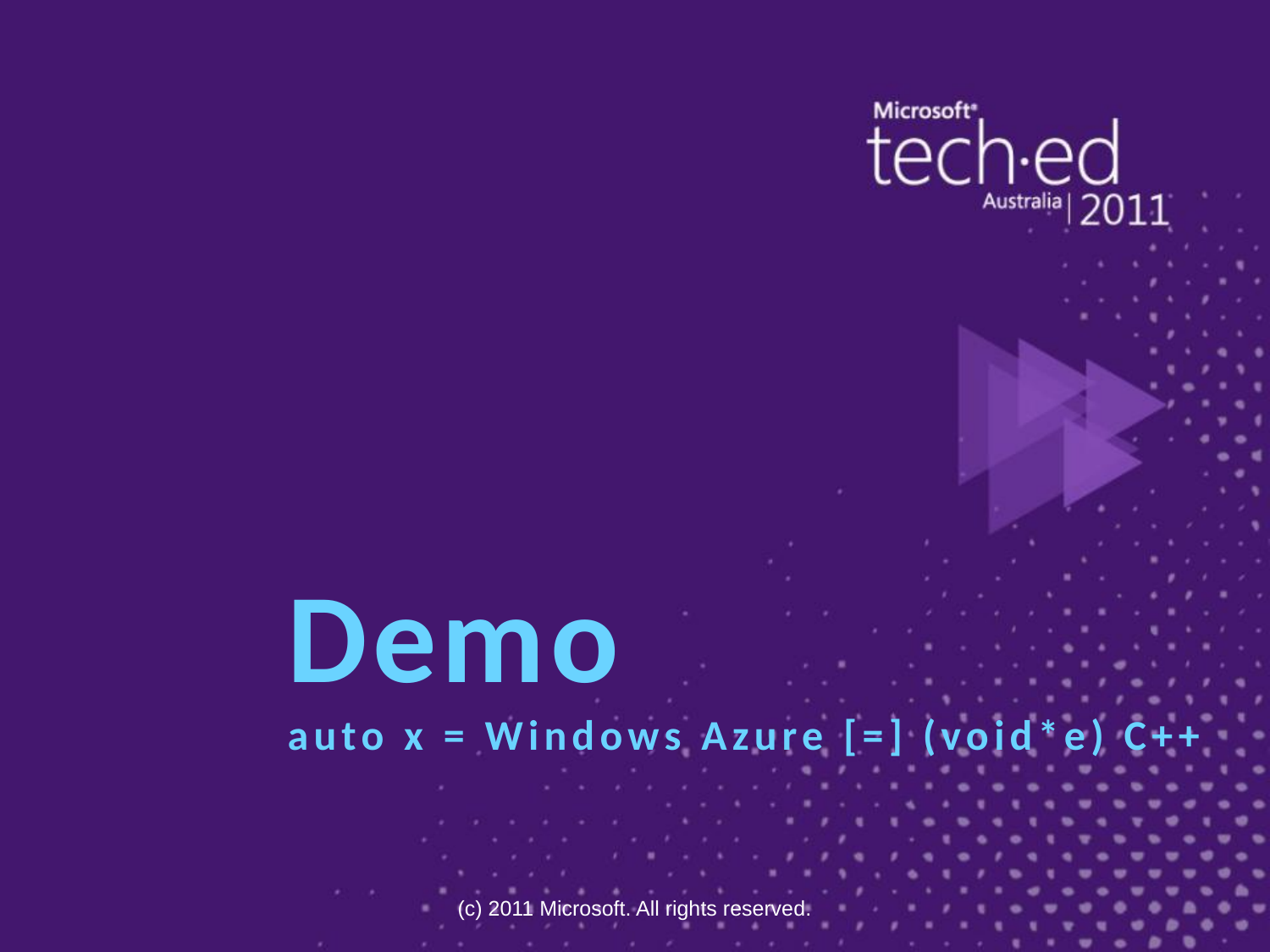

Demo
auto x = Windows Azure [=] (void*e) C++
(c) 2011 Microsoft. All rights reserved.